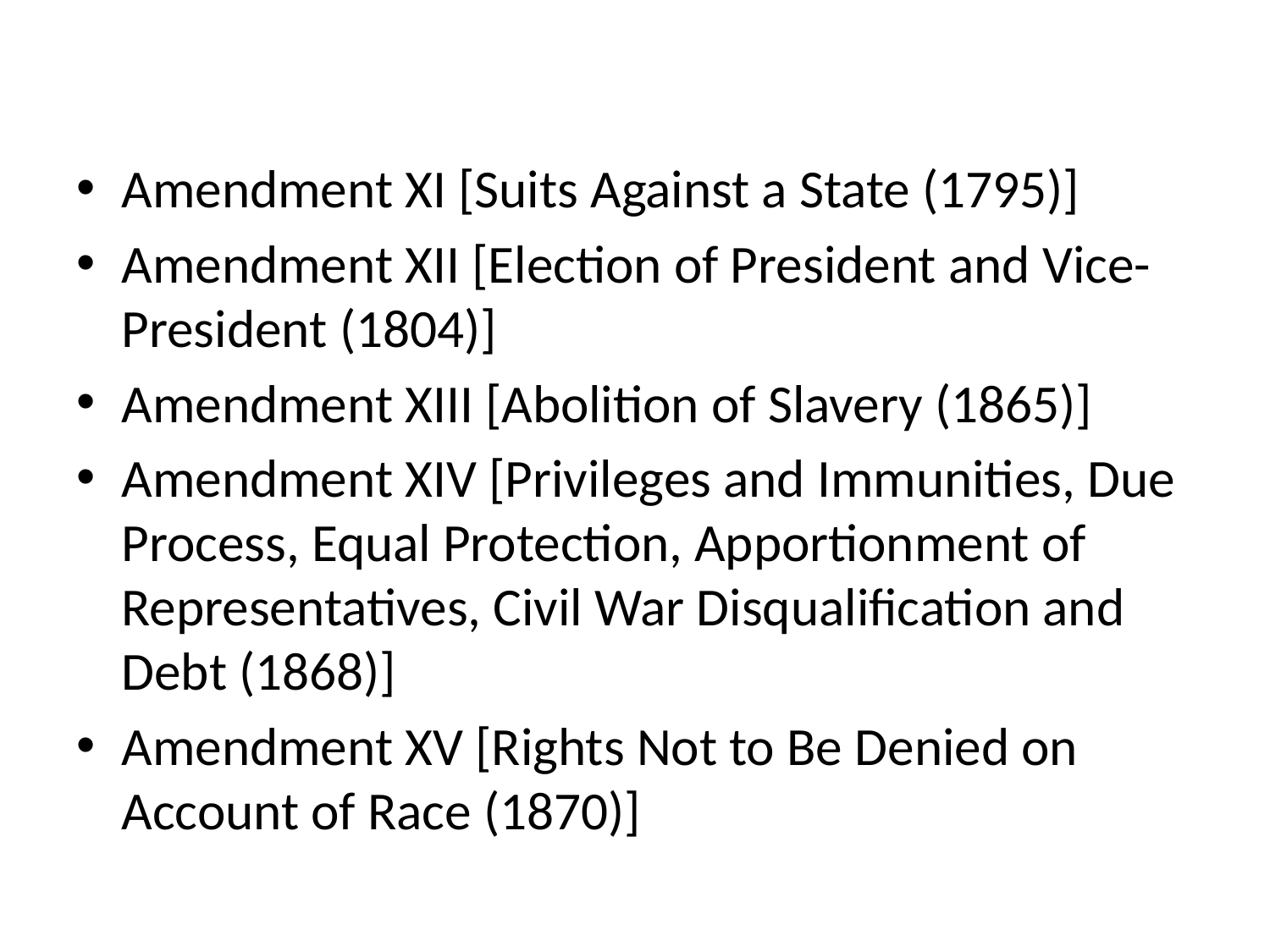

Amendment XI [Suits Against a State (1795)]
Amendment XII [Election of President and Vice-President (1804)]
Amendment XIII [Abolition of Slavery (1865)]
Amendment XIV [Privileges and Immunities, Due Process, Equal Protection, Apportionment of Representatives, Civil War Disqualification and Debt (1868)]
Amendment XV [Rights Not to Be Denied on Account of Race (1870)]